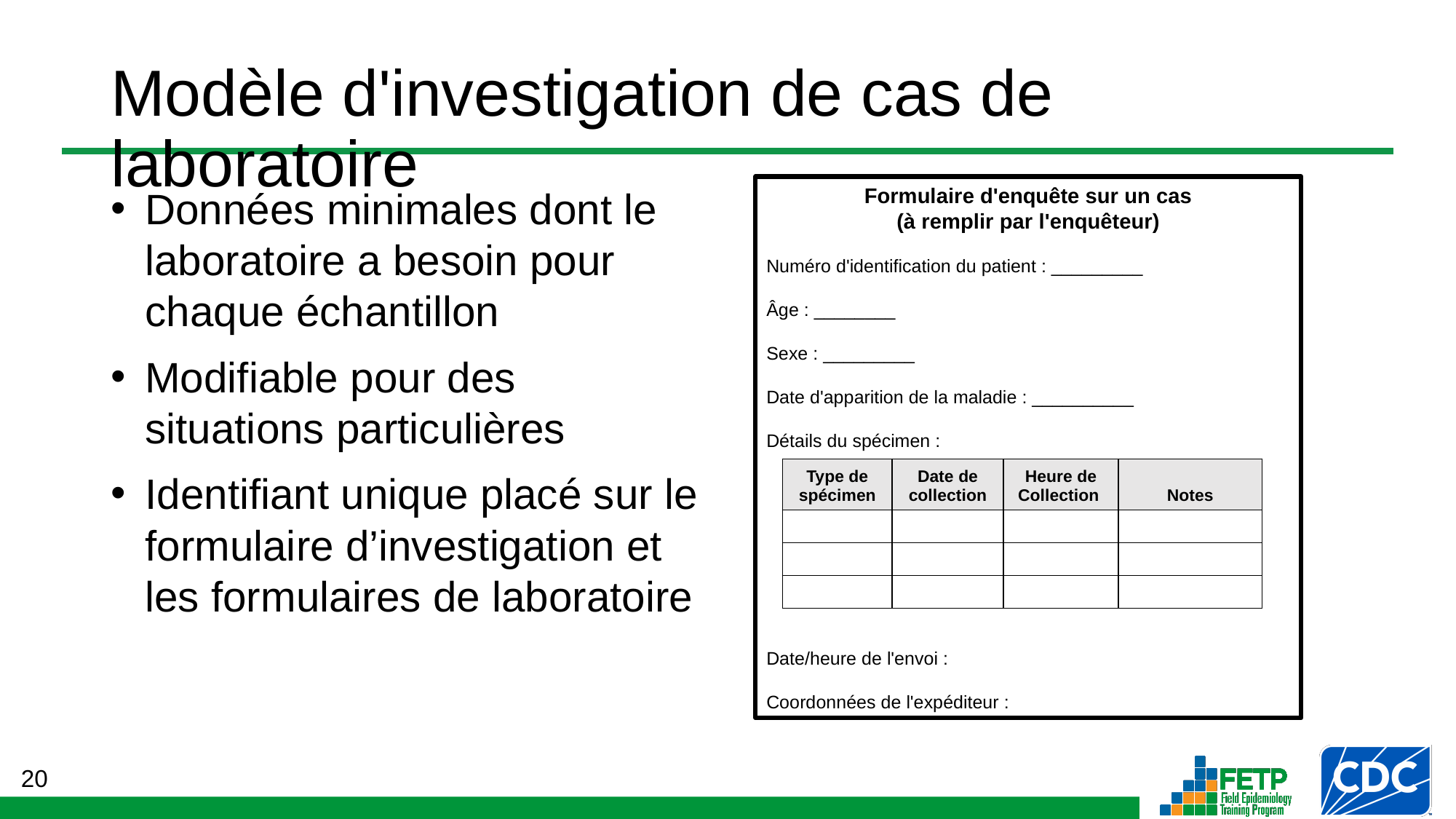

# Modèle d'investigation de cas de laboratoire
Données minimales dont le laboratoire a besoin pour chaque échantillon
Modifiable pour des
situations particulières
Identifiant unique placé sur le formulaire d’investigation et les formulaires de laboratoire
Formulaire d'enquête sur un cas
(à remplir par l'enquêteur)

Numéro d'identification du patient : _________

Âge : ________

Sexe : _________

Date d'apparition de la maladie : __________

Détails du spécimen :

Date/heure de l'envoi :

Coordonnées de l'expéditeur :
| Type de spécimen | Date de collection | Heure de Collection | Notes |
| --- | --- | --- | --- |
|  |  |  |  |
|  |  |  |  |
|  |  |  |  |